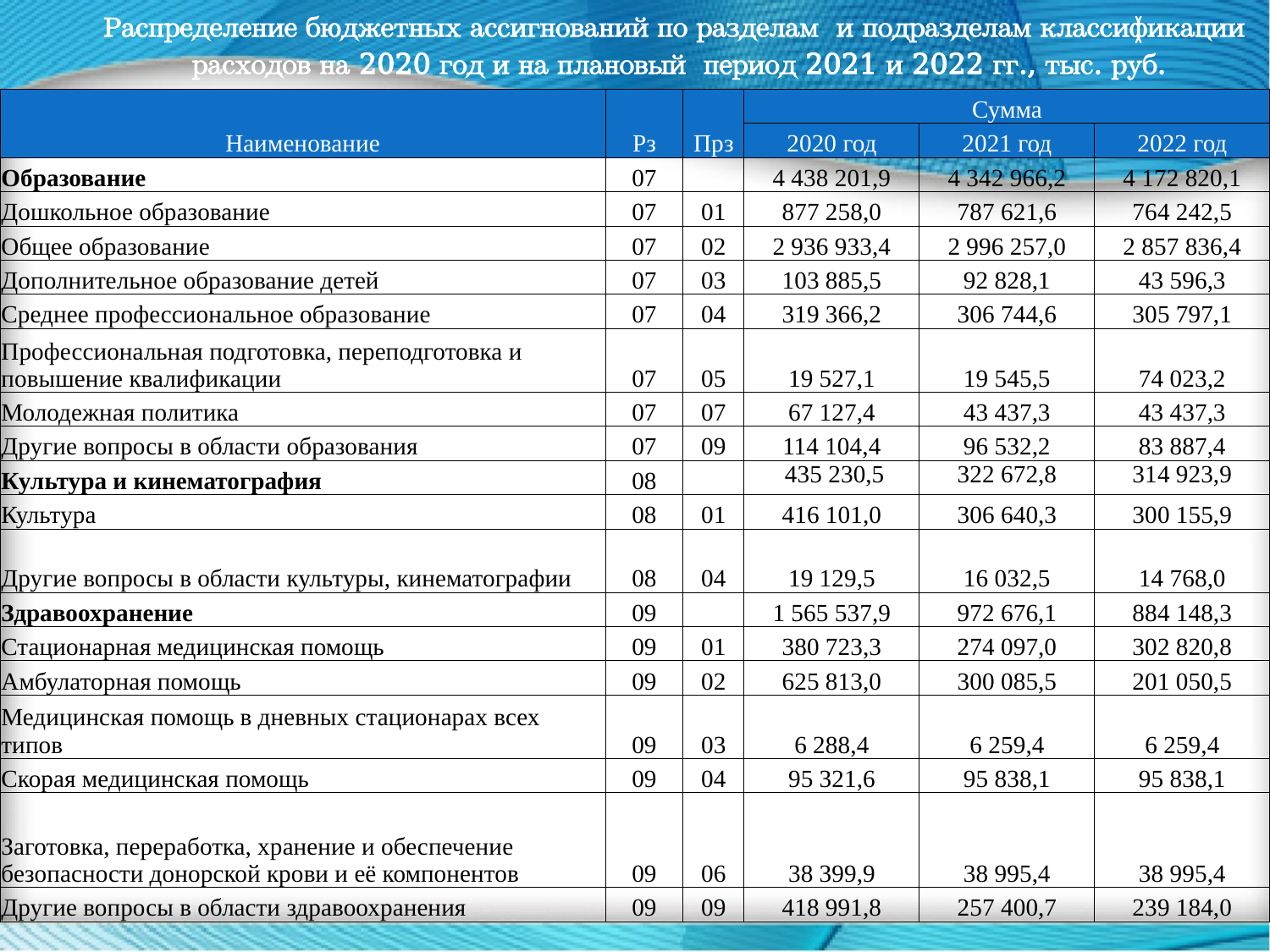

# Распределение бюджетных ассигнований по разделам  и подразделам классификации расходов на 2020 год и на плановый  период 2021 и 2022 гг., тыс. руб.
| Наименование | Рз | Прз | Сумма |  |  |
| --- | --- | --- | --- | --- | --- |
|  |  |  | 2020 год | 2021 год | 2022 год |
| Образование | 07 |  | 4 438 201,9 | 4 342 966,2 | 4 172 820,1 |
| Дошкольное образование | 07 | 01 | 877 258,0 | 787 621,6 | 764 242,5 |
| Общее образование | 07 | 02 | 2 936 933,4 | 2 996 257,0 | 2 857 836,4 |
| Дополнительное образование детей | 07 | 03 | 103 885,5 | 92 828,1 | 43 596,3 |
| Среднее профессиональное образование | 07 | 04 | 319 366,2 | 306 744,6 | 305 797,1 |
| Профессиональная подготовка, переподготовка и повышение квалификации | 07 | 05 | 19 527,1 | 19 545,5 | 74 023,2 |
| Молодежная политика | 07 | 07 | 67 127,4 | 43 437,3 | 43 437,3 |
| Другие вопросы в области образования | 07 | 09 | 114 104,4 | 96 532,2 | 83 887,4 |
| Культура и кинематография | 08 |  | 435 230,5 | 322 672,8 | 314 923,9 |
| Культура | 08 | 01 | 416 101,0 | 306 640,3 | 300 155,9 |
| Другие вопросы в области культуры, кинематографии | 08 | 04 | 19 129,5 | 16 032,5 | 14 768,0 |
| Здравоохранение | 09 |  | 1 565 537,9 | 972 676,1 | 884 148,3 |
| Стационарная медицинская помощь | 09 | 01 | 380 723,3 | 274 097,0 | 302 820,8 |
| Амбулаторная помощь | 09 | 02 | 625 813,0 | 300 085,5 | 201 050,5 |
| Медицинская помощь в дневных стационарах всех типов | 09 | 03 | 6 288,4 | 6 259,4 | 6 259,4 |
| Скорая медицинская помощь | 09 | 04 | 95 321,6 | 95 838,1 | 95 838,1 |
| Заготовка, переработка, хранение и обеспечение безопасности донорской крови и её компонентов | 09 | 06 | 38 399,9 | 38 995,4 | 38 995,4 |
| Другие вопросы в области здравоохранения | 09 | 09 | 418 991,8 | 257 400,7 | 239 184,0 |